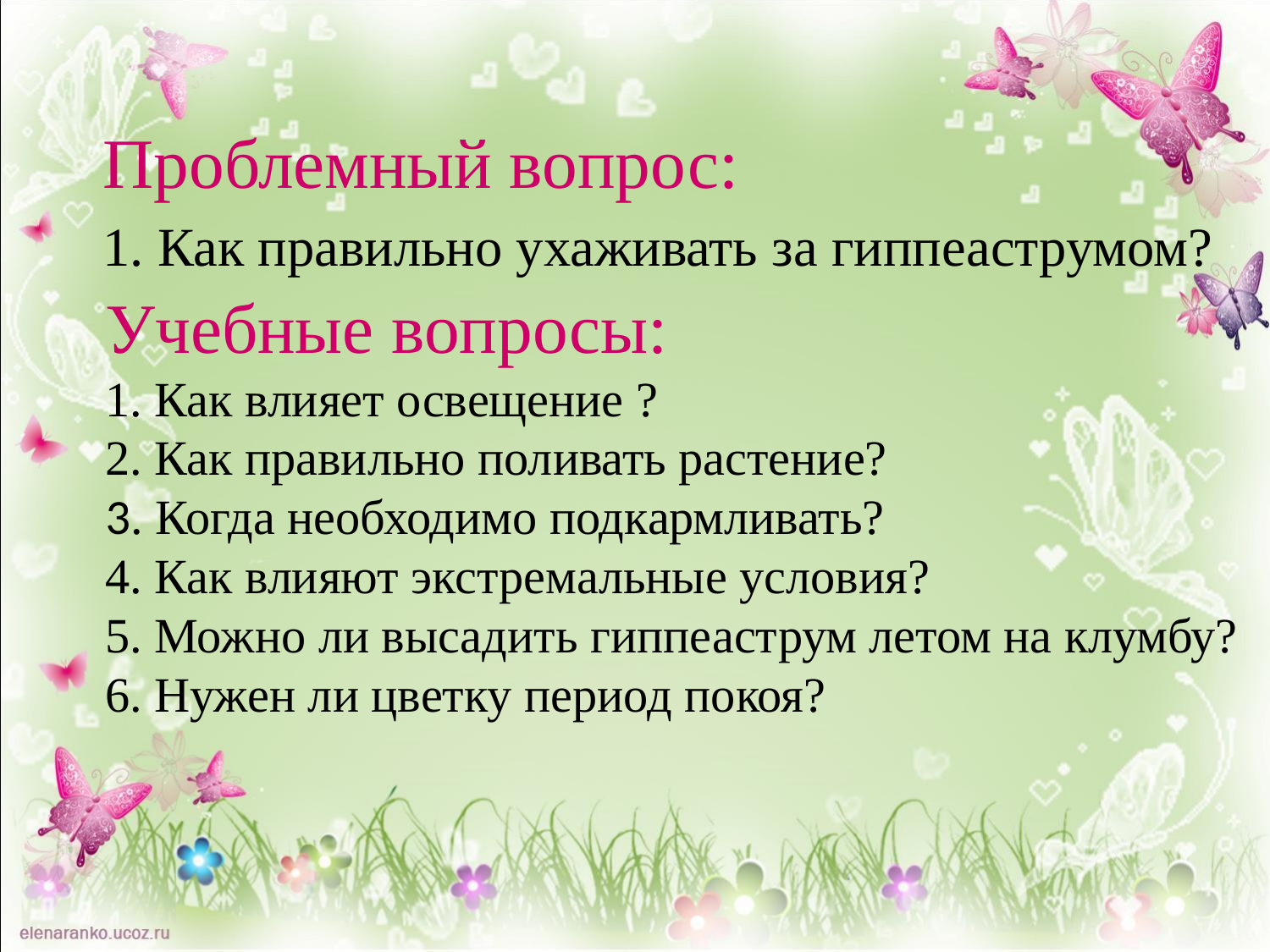

# Проблемный вопрос: 1. Как правильно ухаживать за гиппеаструмом?
Учебные вопросы:
1. Как влияет освещение ?
2. Как правильно поливать растение?
3. Когда необходимо подкармливать?
4. Как влияют экстремальные условия?
5. Можно ли высадить гиппеаструм летом на клумбу?
6. Нужен ли цветку период покоя?